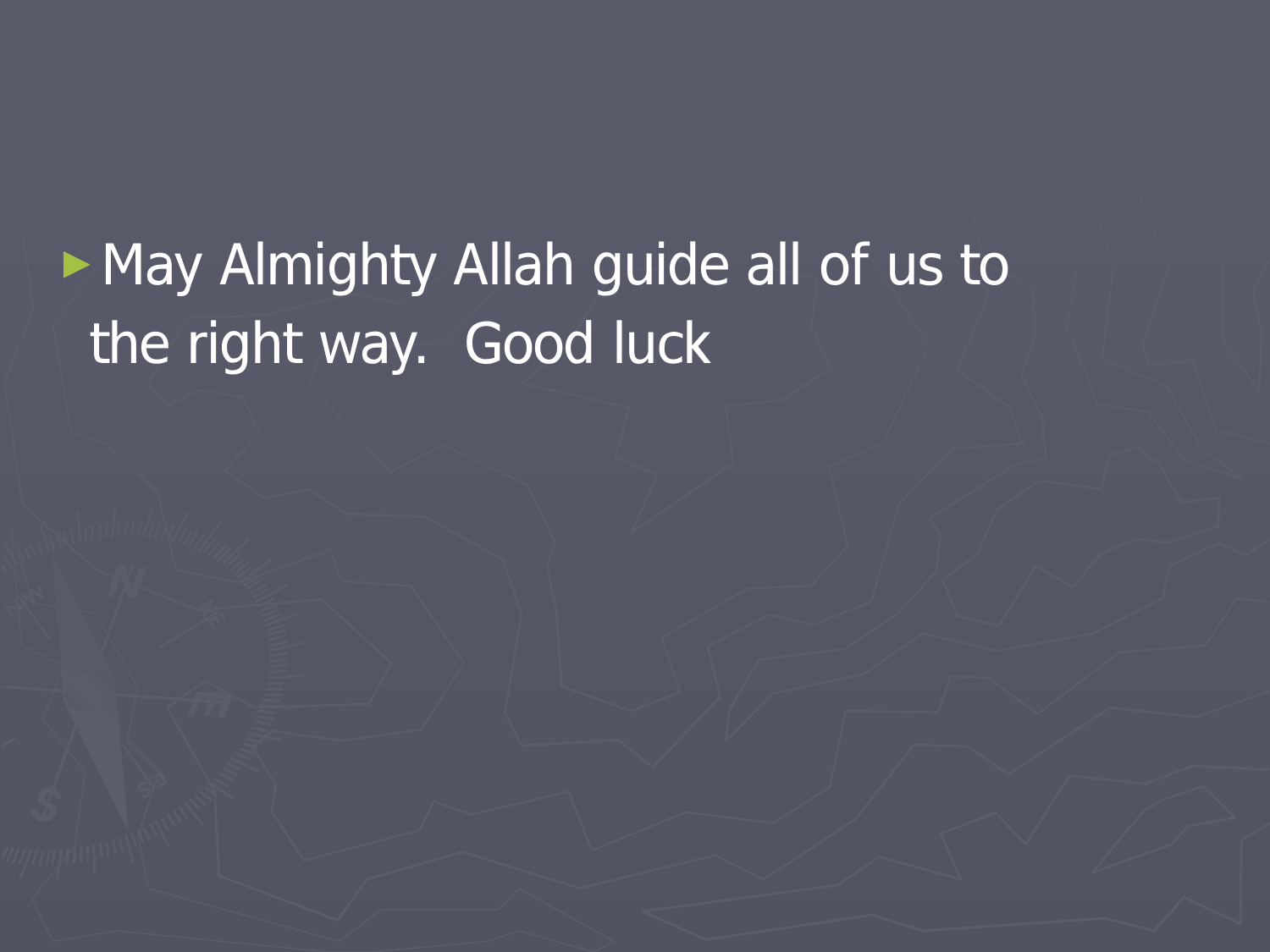

#
May Almighty Allah guide all of us to
  the right way.  Good luck